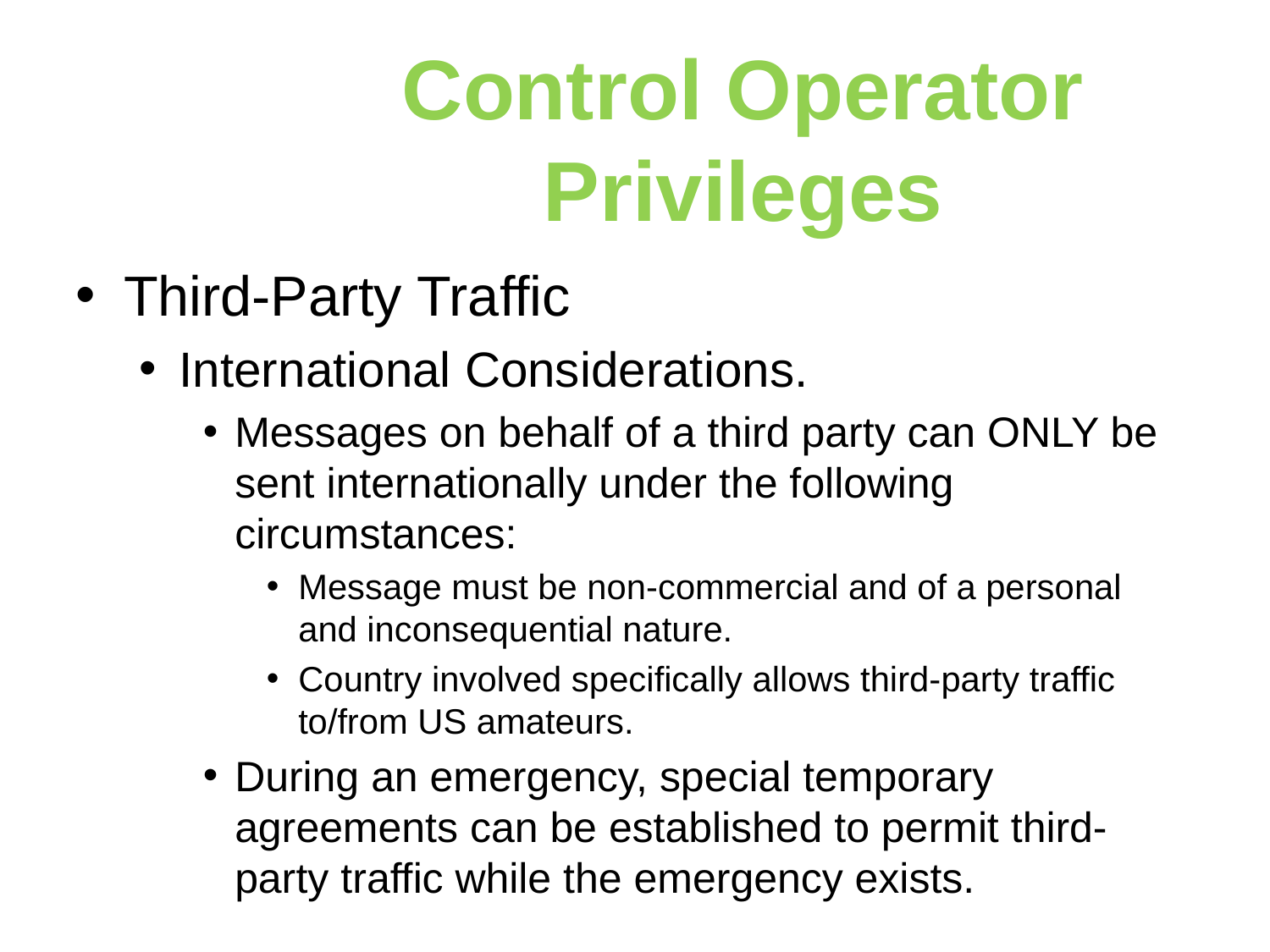

Control Operator Privileges
Third-Party Traffic
International Considerations.
Messages on behalf of a third party can ONLY be sent internationally under the following circumstances:
Message must be non-commercial and of a personal and inconsequential nature.
Country involved specifically allows third-party traffic to/from US amateurs.
During an emergency, special temporary agreements can be established to permit third-party traffic while the emergency exists.